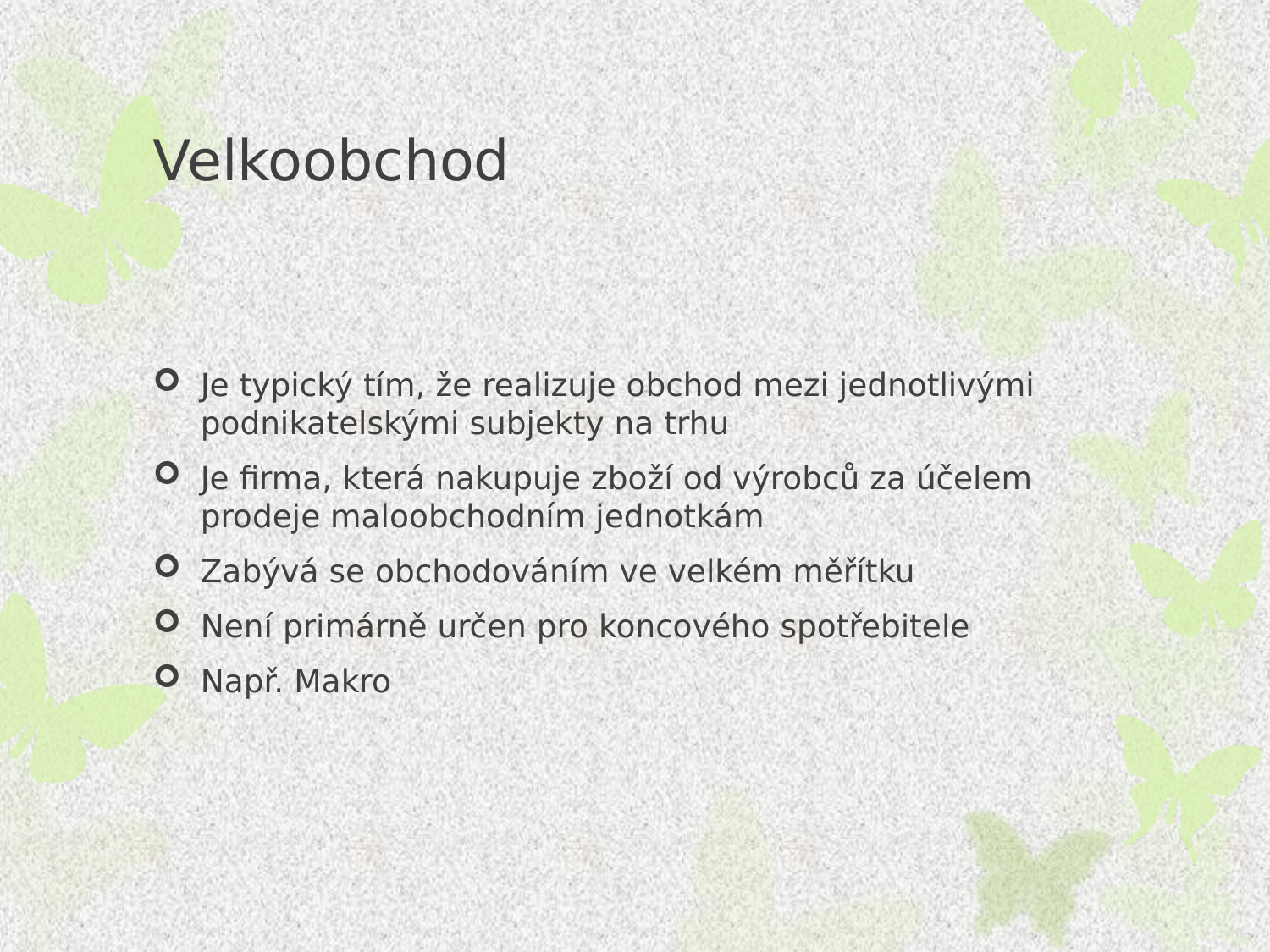

# Velkoobchod
Je typický tím, že realizuje obchod mezi jednotlivými podnikatelskými subjekty na trhu
Je firma, která nakupuje zboží od výrobců za účelem prodeje maloobchodním jednotkám
Zabývá se obchodováním ve velkém měřítku
Není primárně určen pro koncového spotřebitele
Např. Makro